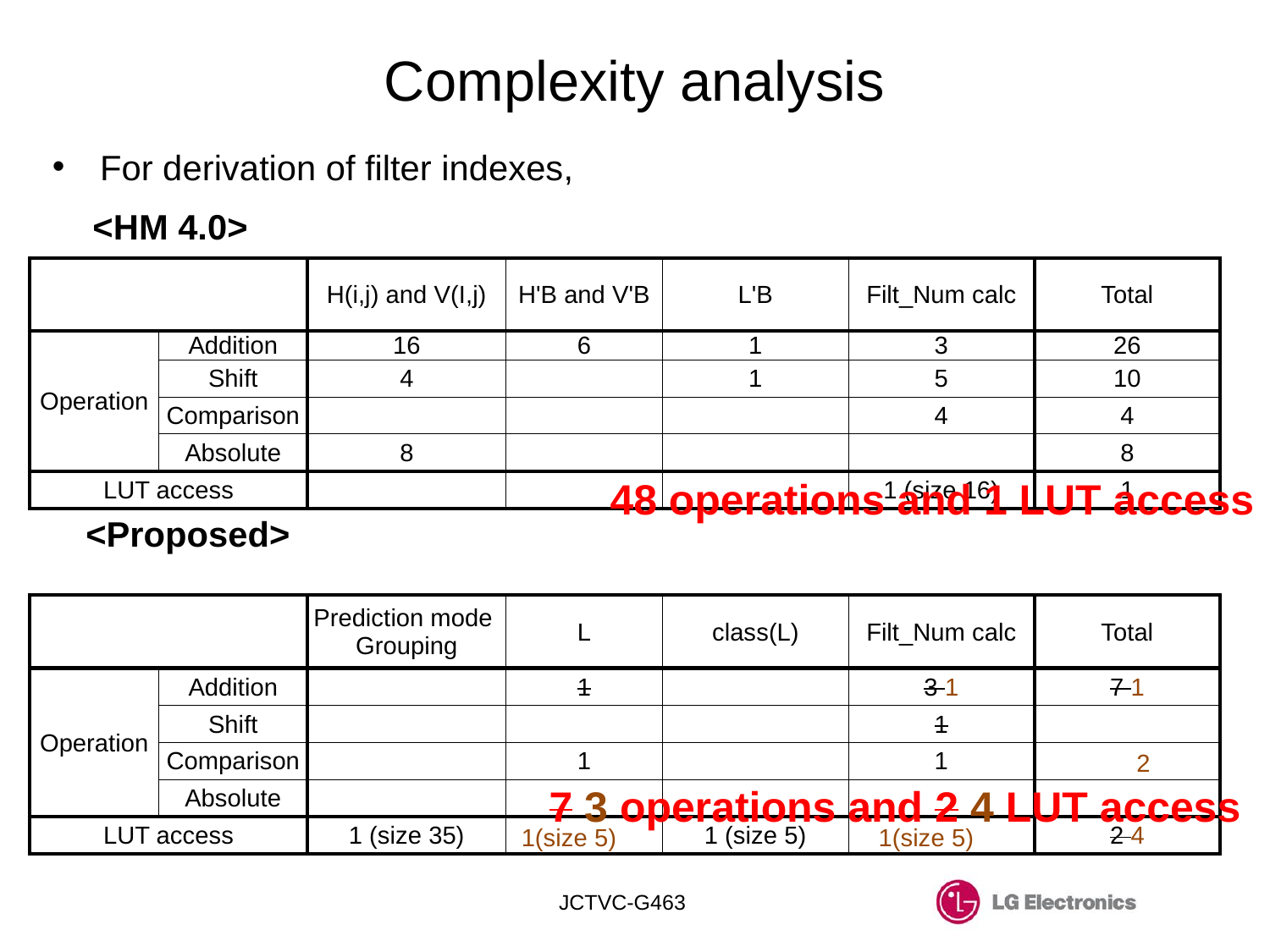

# Complexity analysis
For derivation of filter indexes,
<HM 4.0>
|  |  | H(i,j) and V(I,j) | H'B and V'B | L'B | Filt\_Num calc | Total |
| --- | --- | --- | --- | --- | --- | --- |
| Operation | Addition | 16 | 6 | 1 | 3 | 26 |
|  | Shift | 4 |  | 1 | 5 | 10 |
|  | Comparison |  |  |  | 4 | 4 |
|  | Absolute | 8 |  |  |  | 8 |
| LUT access |  |  |  |  | 1 (size 16) | 1 |
|  |  |  |  |  |  |  |
|  |  |  |  |  |  |  |
|  |  |  |  |  |  |  |
|  |  | Prediction mode Grouping | L | class(L) | Filt\_Num calc | Total |
| Operation | Addition |  | 1 |  | 3 1 | 7 1 |
|  | Shift |  |  |  | 1 |  |
|  | Comparison |  | 1 |  | 1 | 2 |
|  | Absolute |  |  |  |  |  |
| LUT access |  | 1 (size 35) | 1(size 5) | 1 (size 5) | 1(size 5) | 2 4 |
48 operations and 1 LUT access
<Proposed>
7 3 operations and 2 4 LUT access